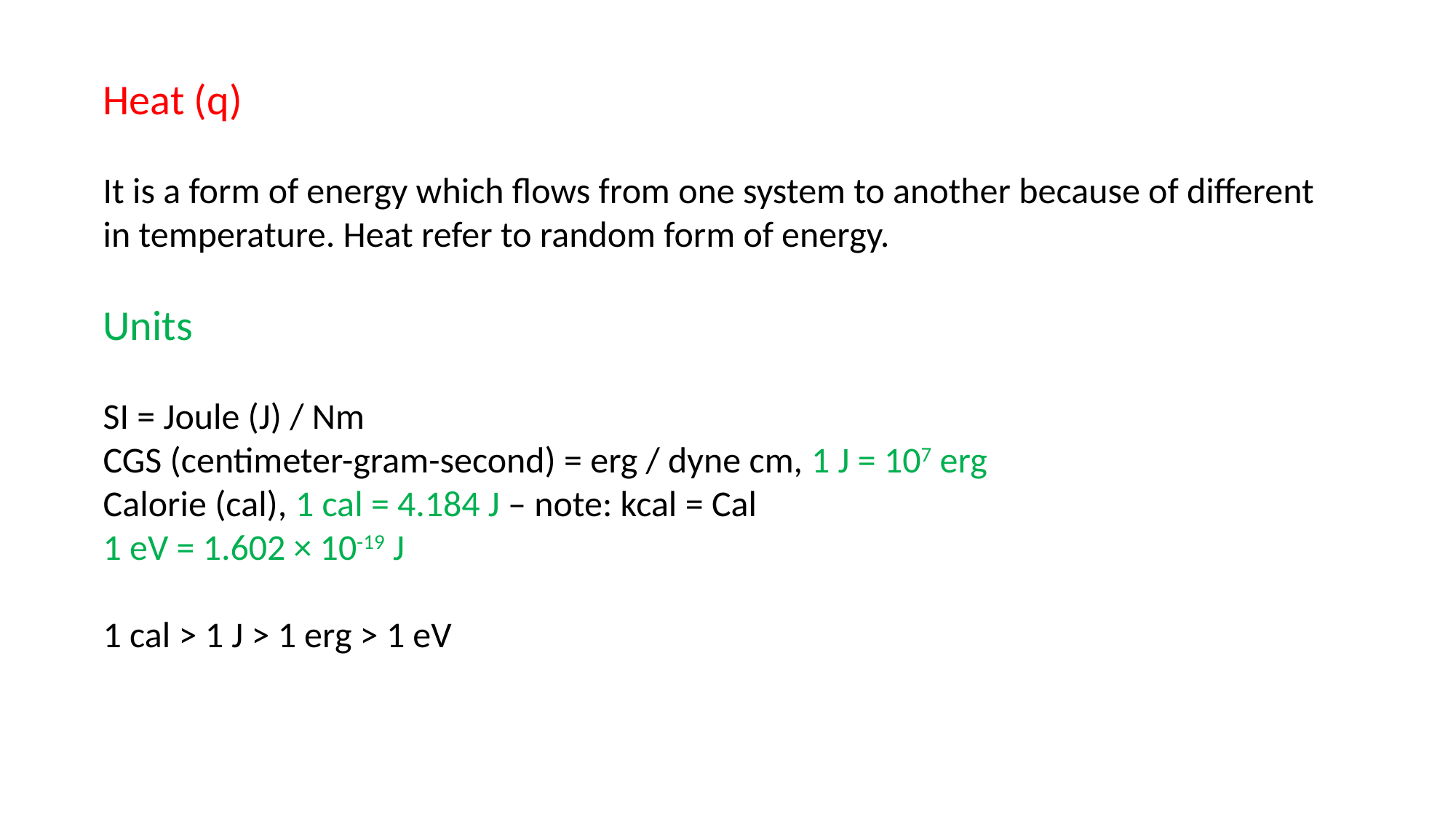

Heat (q)

It is a form of energy which flows from one system to another because of different in temperature. Heat refer to random form of energy.

Units

SI = Joule (J) / Nm
CGS (centimeter-gram-second) = erg / dyne cm, 1 J = 107 erg
Calorie (cal), 1 cal = 4.184 J – note: kcal = Cal
1 eV = 1.602 × 10-19 J

1 cal > 1 J > 1 erg > 1 eV